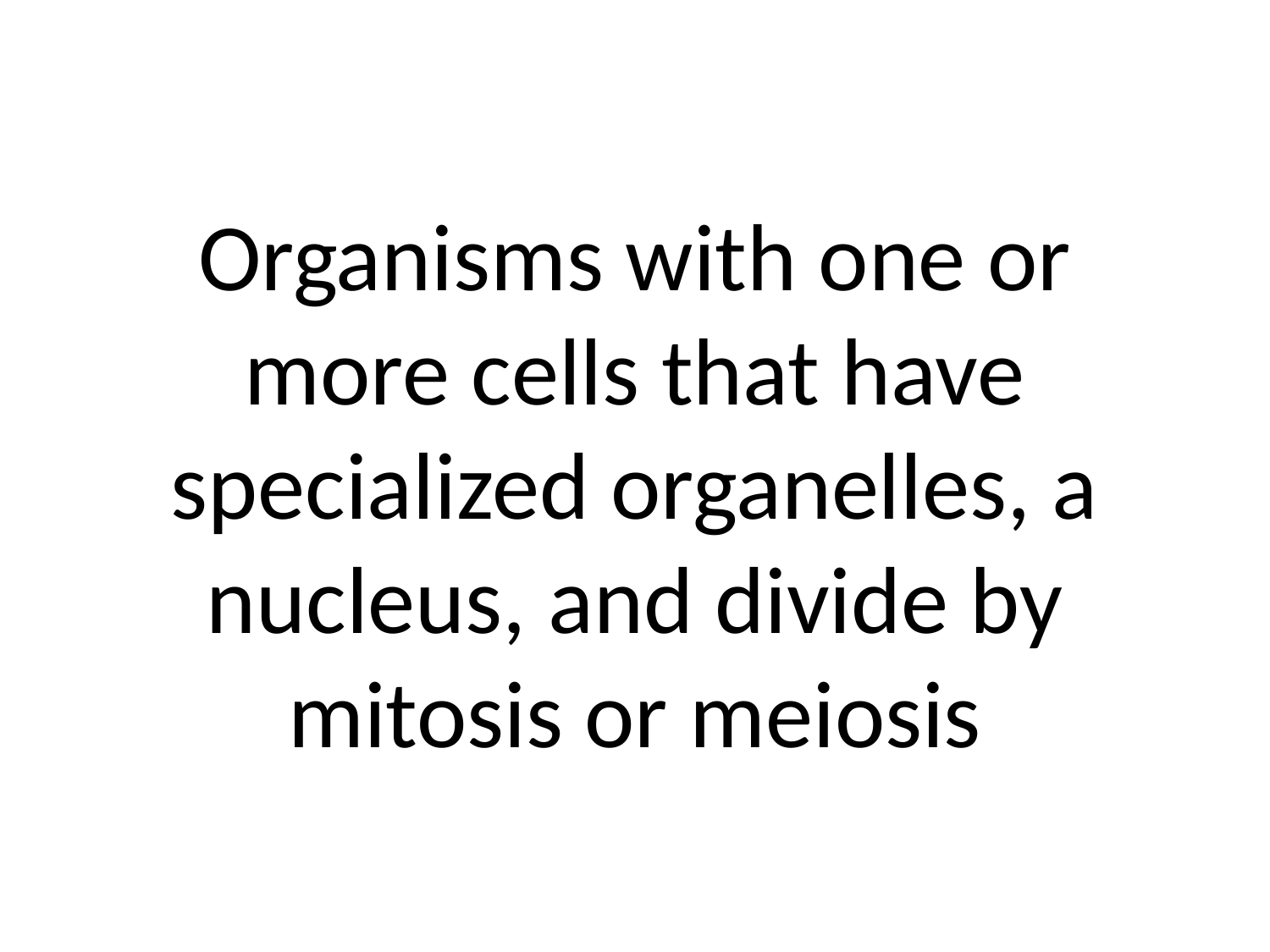

# Organisms with one or more cells that have specialized organelles, a nucleus, and divide by mitosis or meiosis